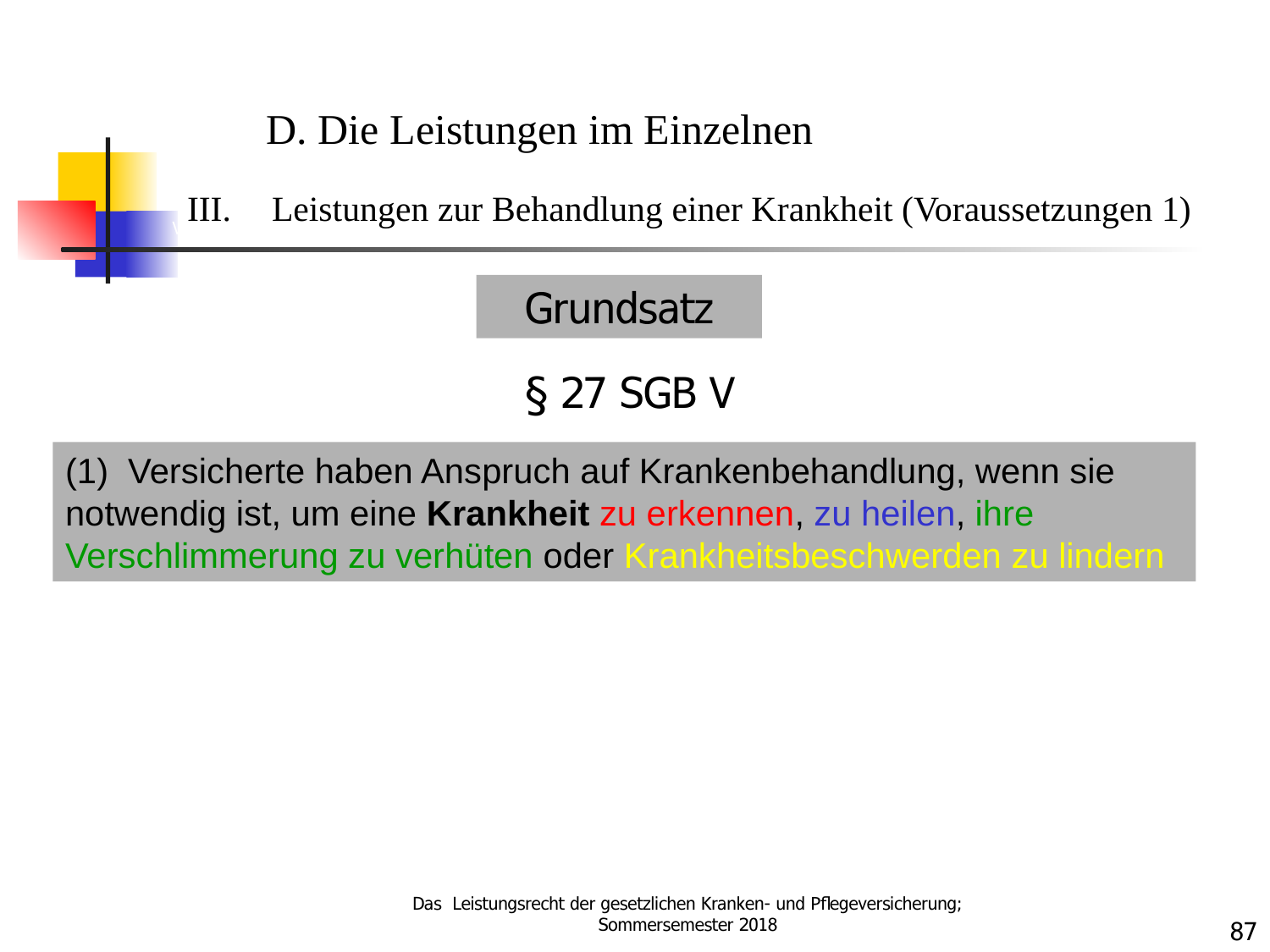

Voraussetzungen 1
D. Die Leistungen im Einzelnen

Leistungen zur Behandlung einer Krankheit (Voraussetzungen 1)
Grundsatz
§ 27 SGB V
(1)  Versicherte haben Anspruch auf Krankenbehandlung, wenn sie notwendig ist, um eine Krankheit zu erkennen, zu heilen, ihre Verschlimmerung zu verhüten oder Krankheitsbeschwerden zu lindern
Das  Leistungsrecht der gesetzlichen Kranken- und Pflegeversicherung; Sommersemester 2018
87